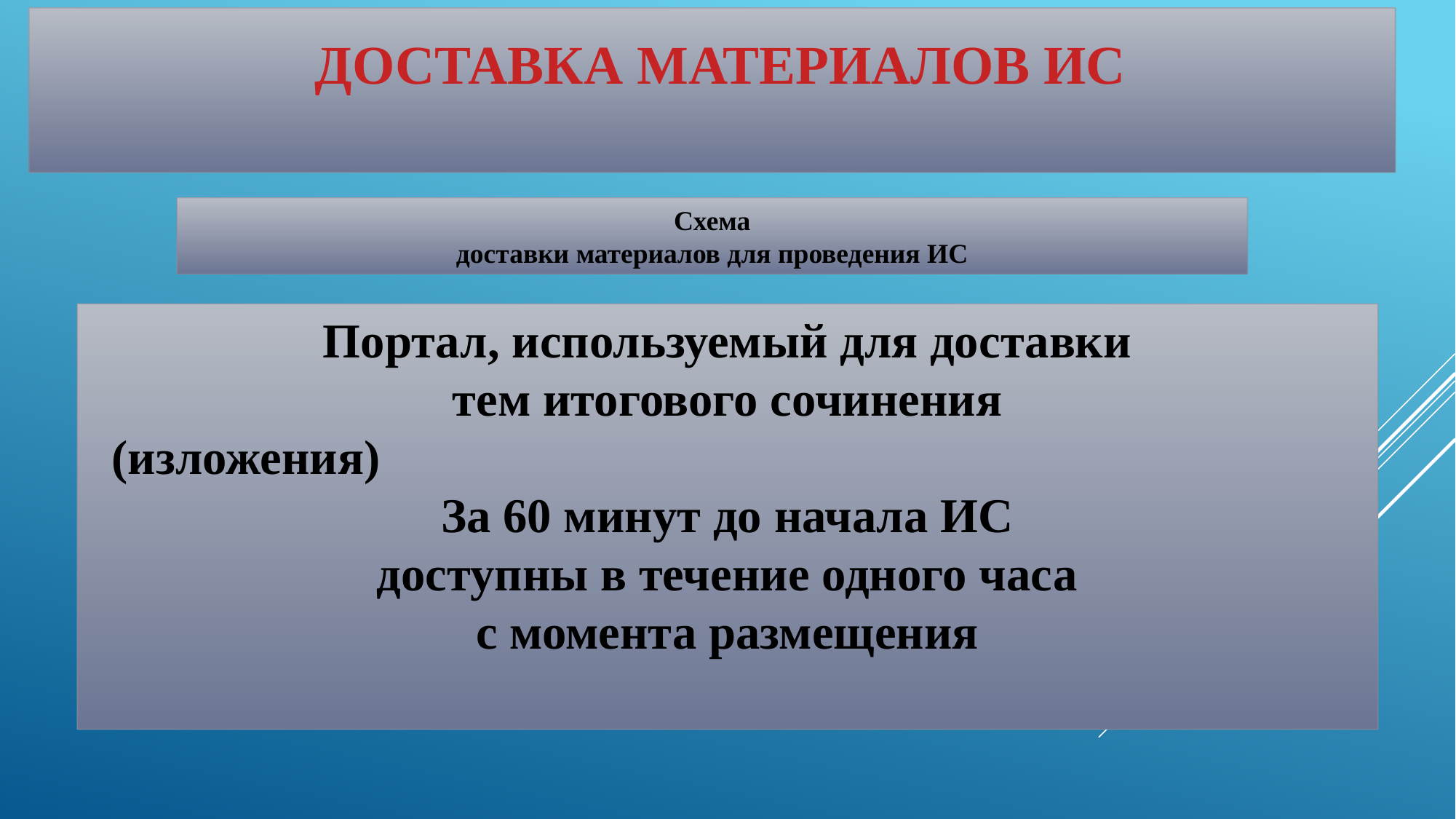

# Доставка материалов ИС
Схема
доставки материалов для проведения ИС

Портал, используемый для доставки
тем итогового сочинения
(изложения)                                                                                За 60 минут до начала ИС
доступны в течение одного часа
с момента размещения